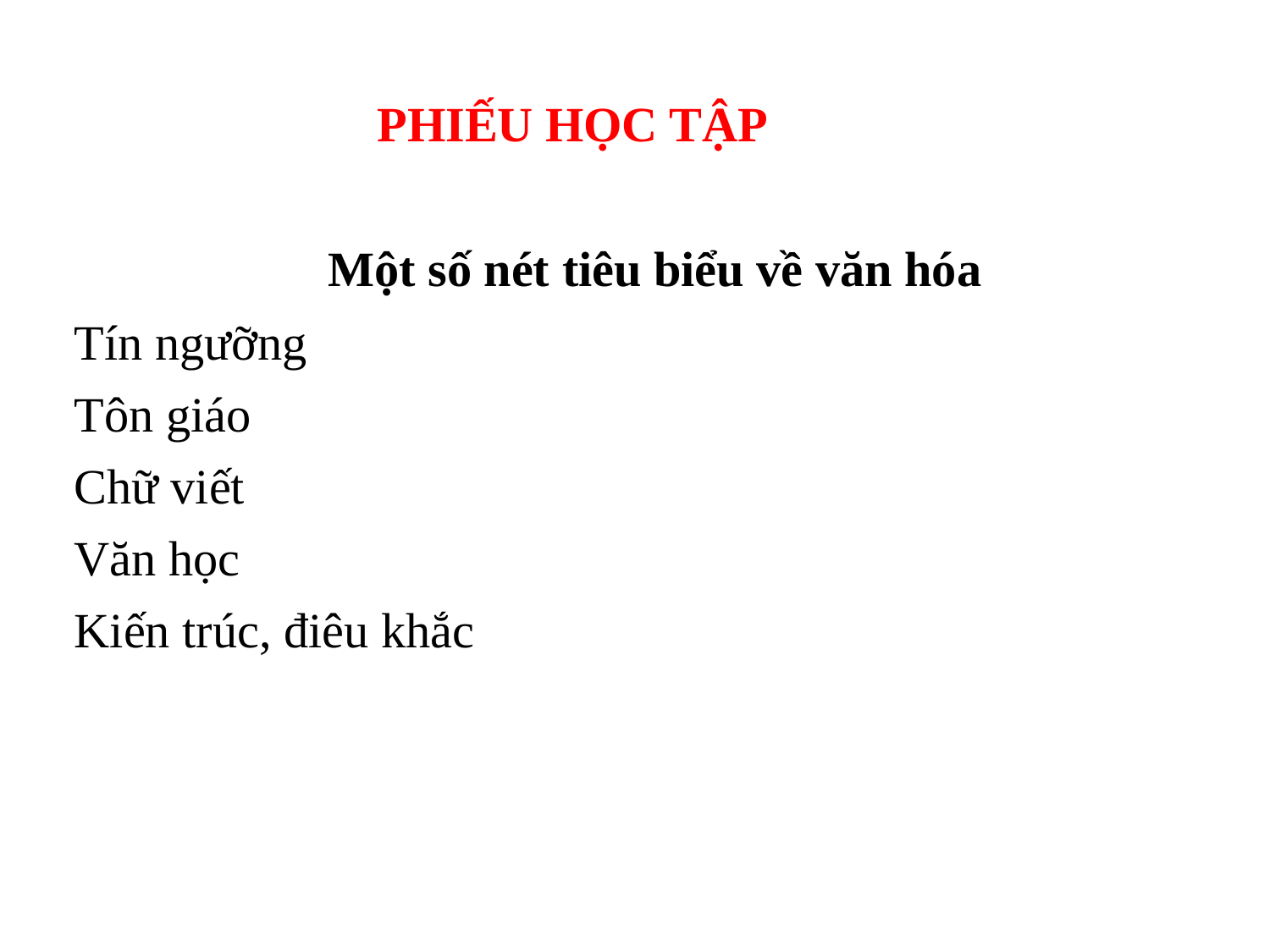

PHIẾU HỌC TẬP
| Một số nét tiêu biểu về văn hóa |  |
| --- | --- |
| Tín ngưỡng |  |
| Tôn giáo |  |
| Chữ viết |  |
| Văn học |  |
| Kiến trúc, điêu khắc |  |